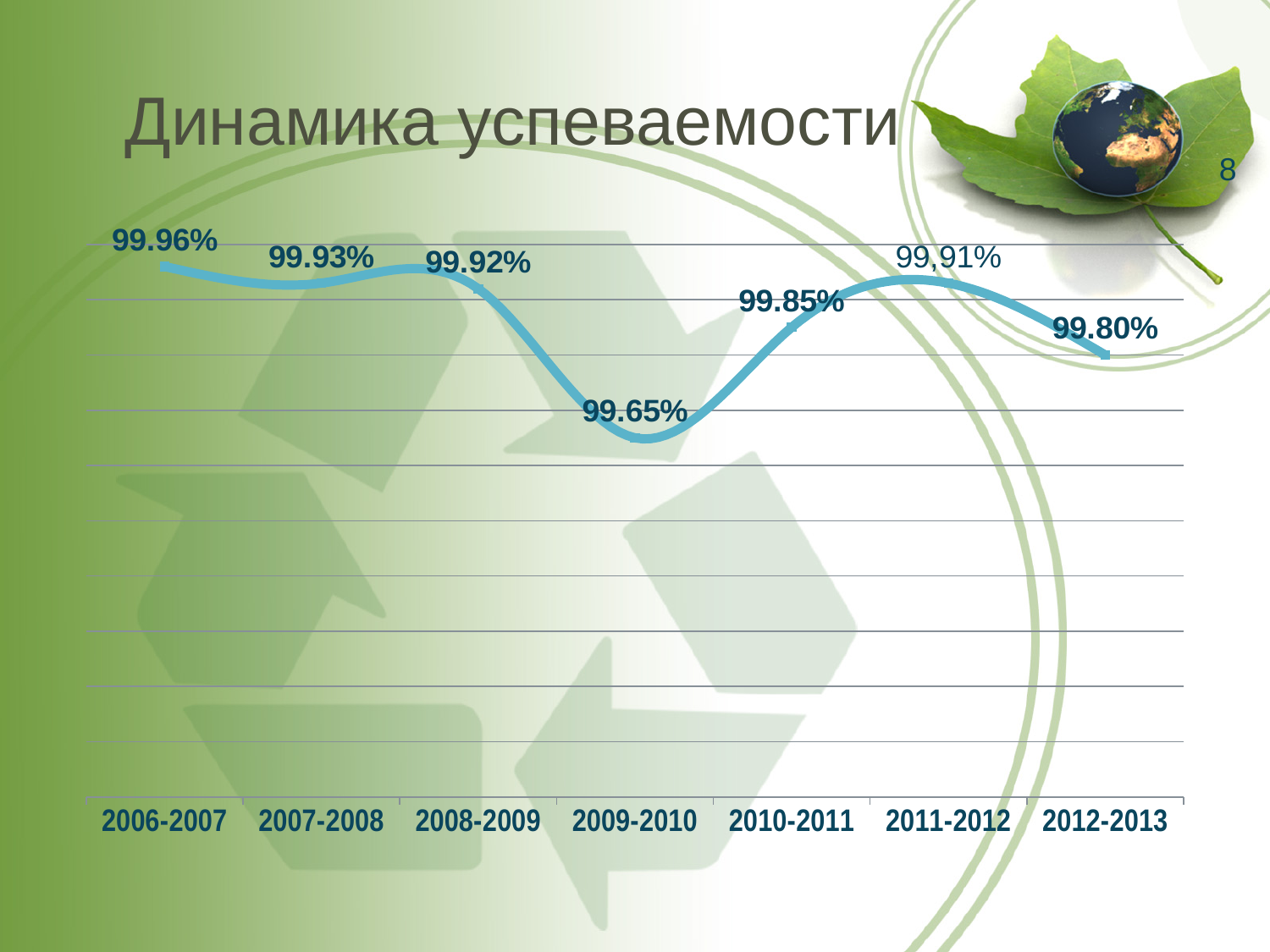

# Динамика успеваемости
8

### Chart

| Category | Ряд 1 |
|---|---|
| 2006-2007 | 0.9996 |
| 2007-2008 | 0.9993 |
| 2008-2009 | 0.9992 |
| 2009-2010 | 0.9964999999999999 |
| 2010-2011 | 0.9984999999999999 |
| 2011-2012 | 0.9993 |
| 2012-2013 | 0.998 |